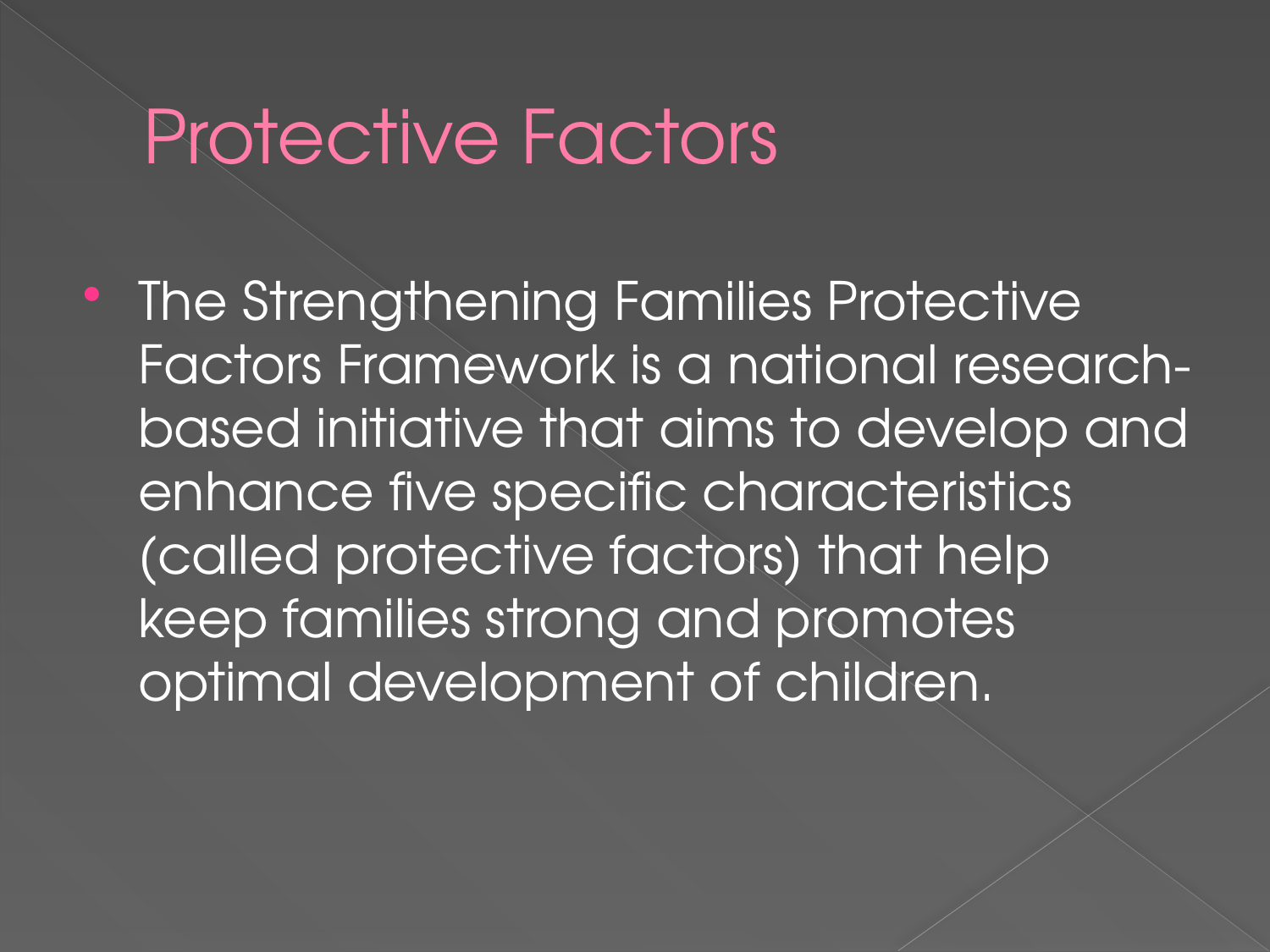

# Protective Factors
The Strengthening Families Protective Factors Framework is a national research-based initiative that aims to develop and enhance five specific characteristics (called protective factors) that help keep families strong and promotes optimal development of children.